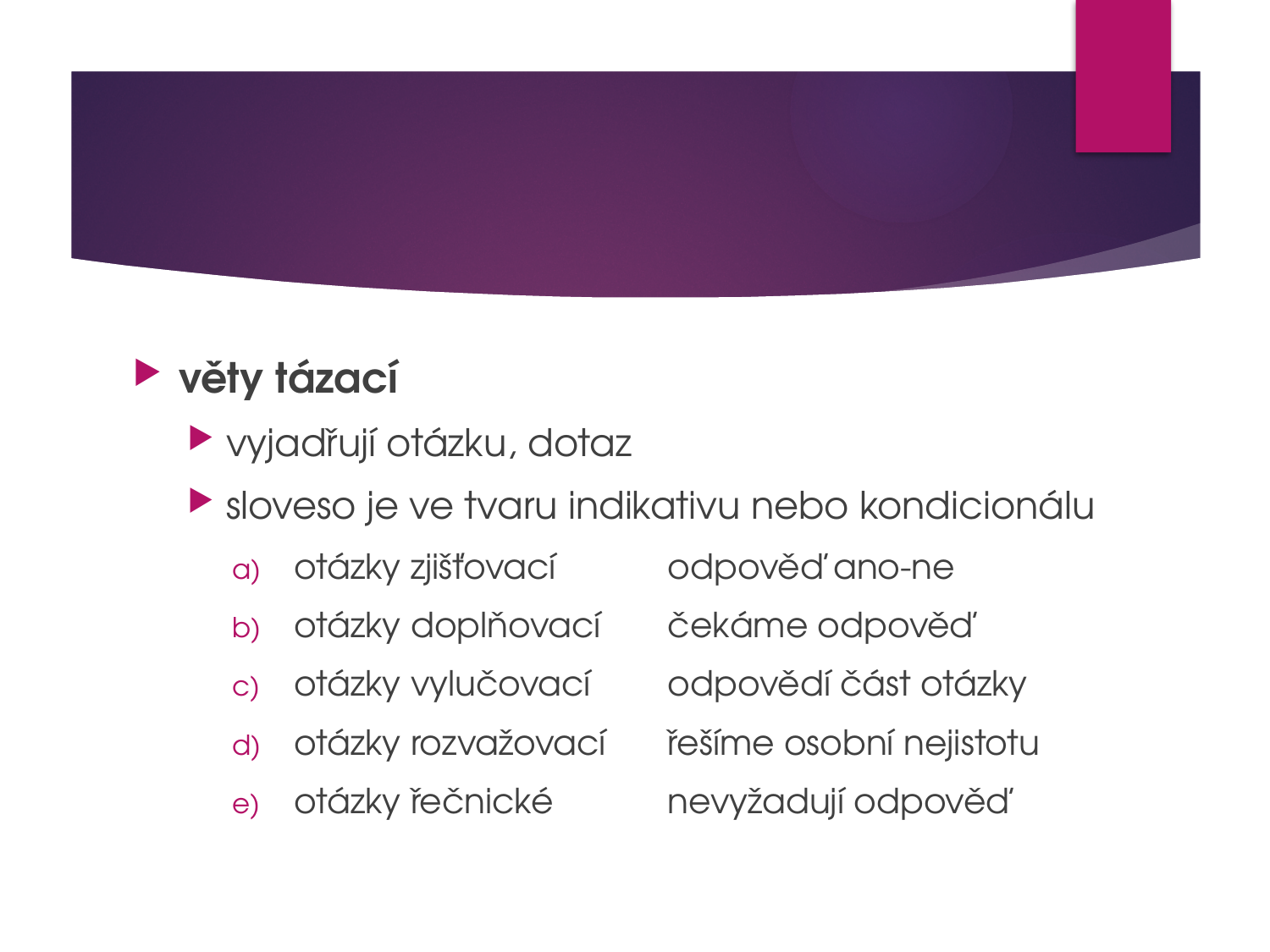

#
věty tázací
vyjadřují otázku, dotaz
sloveso je ve tvaru indikativu nebo kondicionálu
otázky zjišťovací			odpověď ano-ne
otázky doplňovací		čekáme odpověď
otázky vylučovací		odpovědí část otázky
otázky rozvažovací		řešíme osobní nejistotu
otázky řečnické			nevyžadují odpověď